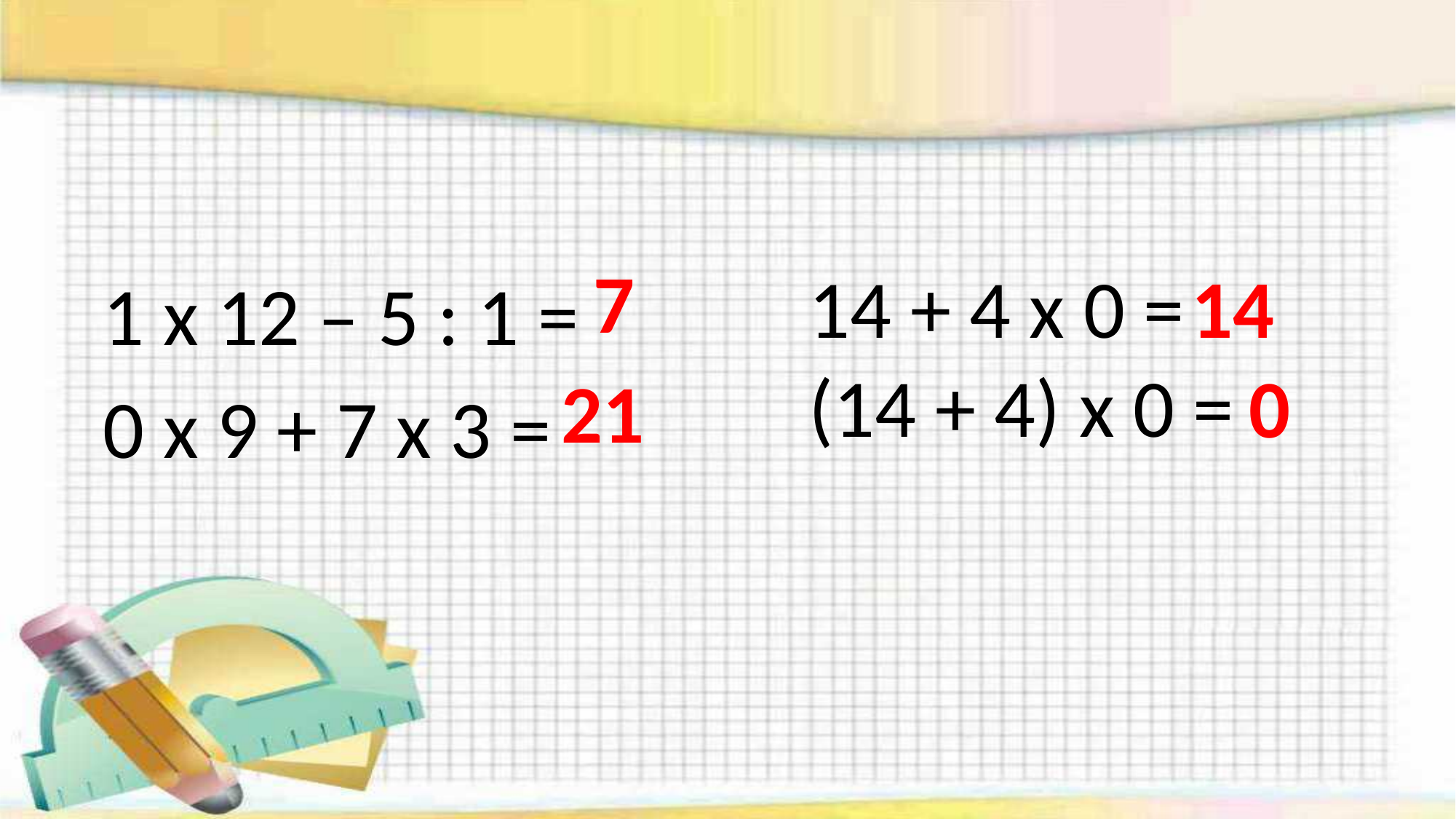

7
14 + 4 х 0 =
(14 + 4) х 0 =
14
# 1 х 12 – 5 : 1 = 0 х 9 + 7 х 3 =
0
21